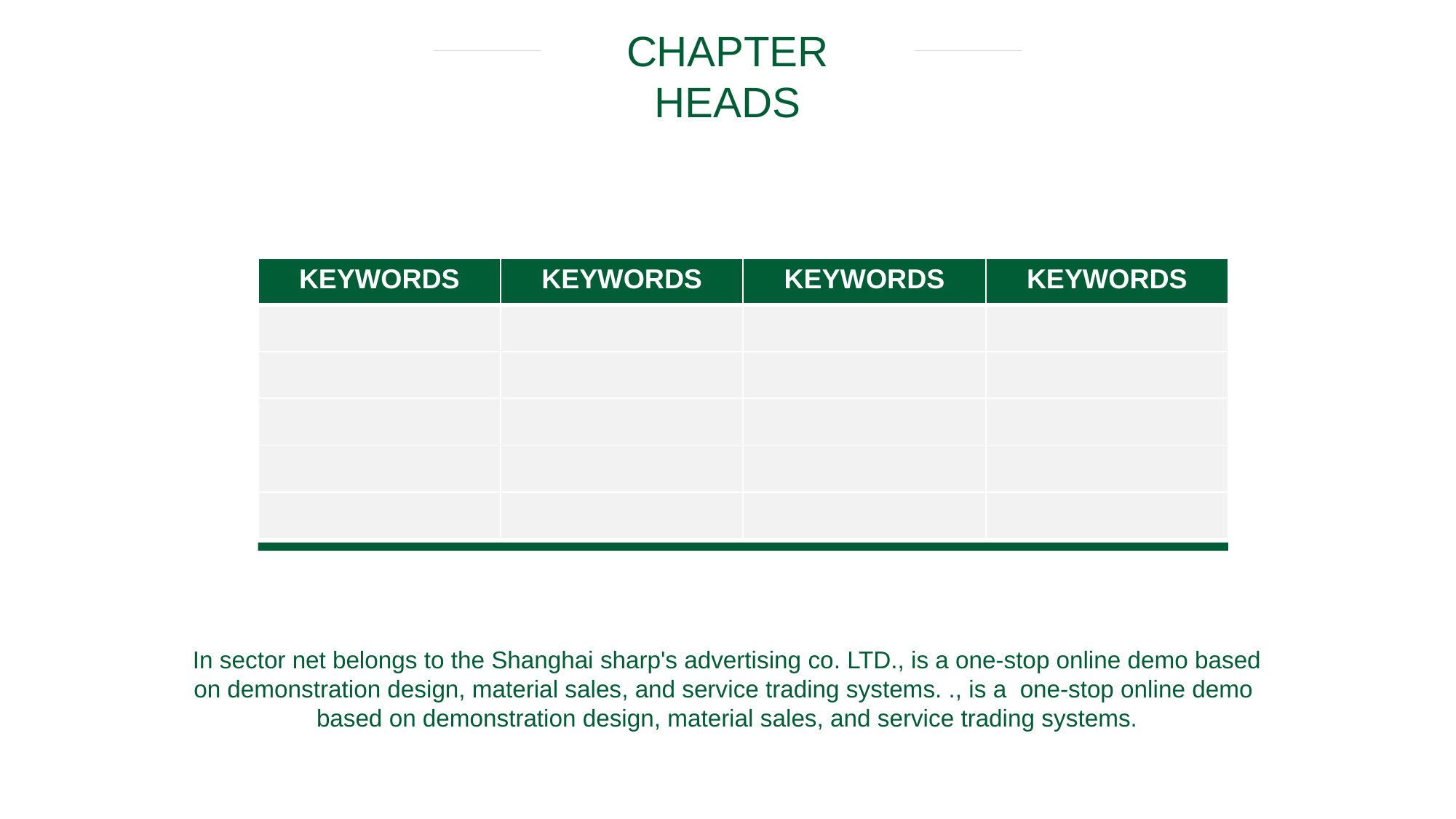

CHAPTER HEADS
| KEYWORDS | KEYWORDS | KEYWORDS | KEYWORDS |
| --- | --- | --- | --- |
|  |  |  |  |
|  |  |  |  |
|  |  |  |  |
|  |  |  |  |
|  |  |  |  |

In sector net belongs to the Shanghai sharp's advertising co. LTD., is a one-stop online demo based on demonstration design, material sales, and service trading systems. ., is a  one-stop online demo  based on demonstration design, material sales, and service trading systems.